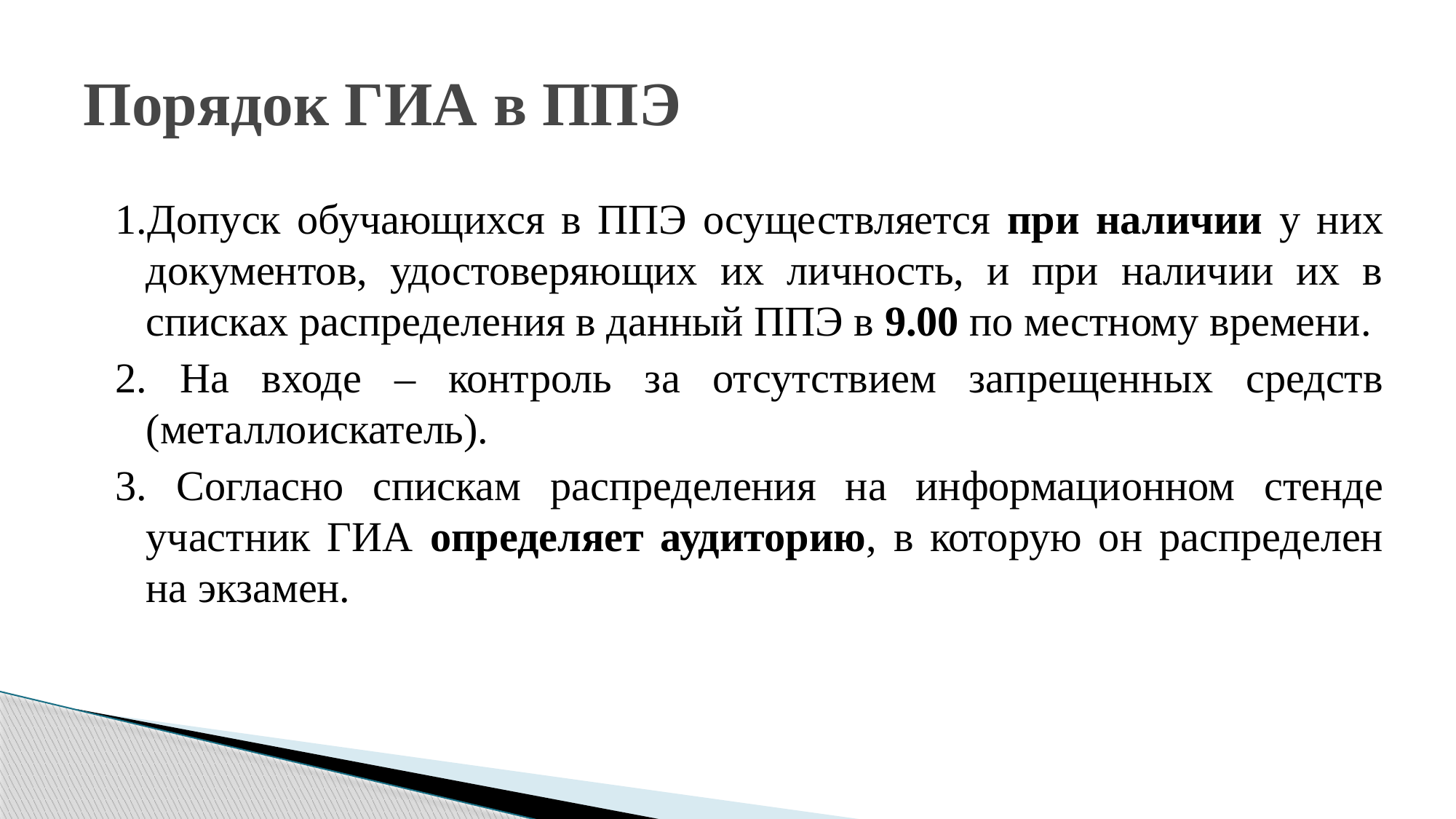

# Порядок ГИА в ППЭ
1.Допуск обучающихся в ППЭ осуществляется при наличии у них документов, удостоверяющих их личность, и при наличии их в списках распределения в данный ППЭ в 9.00 по местному времени.
2. На входе – контроль за отсутствием запрещенных средств (металлоискатель).
3. Согласно спискам распределения на информационном стенде участник ГИА определяет аудиторию, в которую он распределен на экзамен.